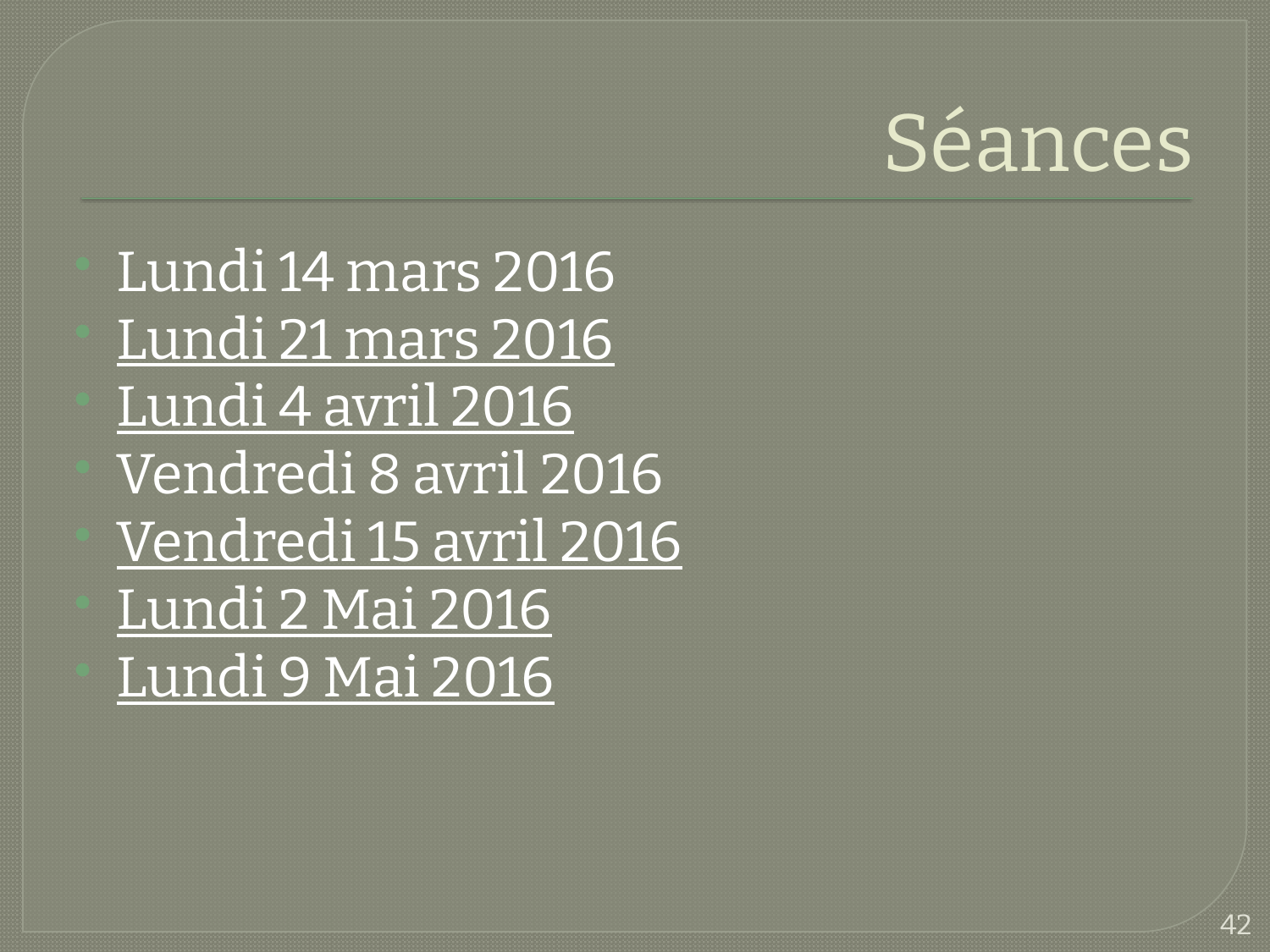

# Séances
Lundi 14 mars 2016
Lundi 21 mars 2016
Lundi 4 avril 2016
Vendredi 8 avril 2016
Vendredi 15 avril 2016
Lundi 2 Mai 2016
Lundi 9 Mai 2016
42